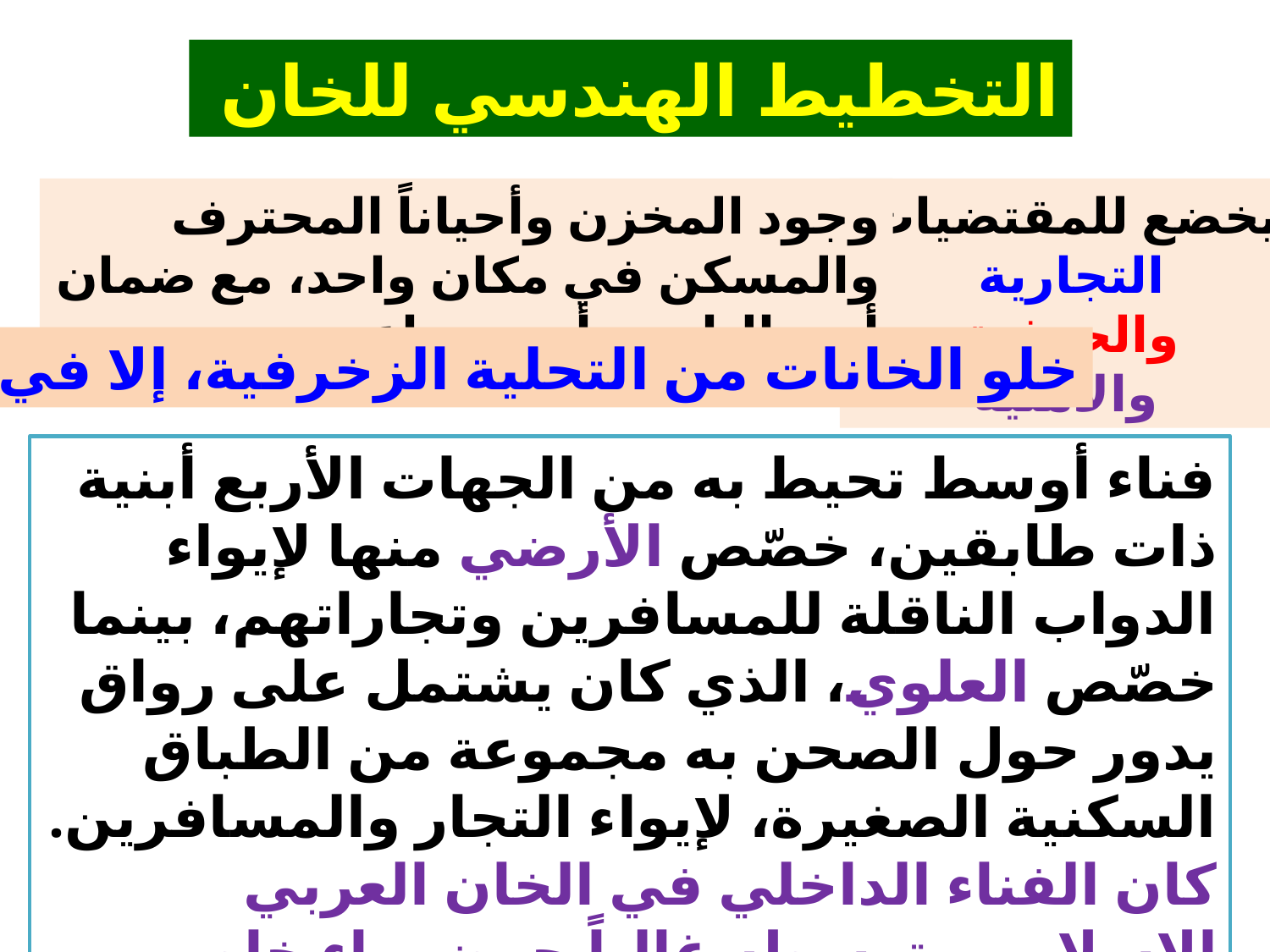

التخطيط الهندسي للخان
وجود المخزن وأحياناً المحترف والمسكن في مكان واحد، مع ضمان أمن التاجر وأمن بضاعته
يخضع للمقتضيات
التجارية
والحرفية
والأمنية
خلو الخانات من التحلية الزخرفية، إلا في النادر
فناء أوسط تحيط به من الجهات الأربع أبنية ذات طابقين، خصّص الأرضي منها لإيواء الدواب الناقلة للمسافرين وتجاراتهم، بينما خصّص العلوي، الذي كان يشتمل على رواق يدور حول الصحن به مجموعة من الطباق السكنية الصغيرة، لإيواء التجار والمسافرين.
كان الفناء الداخلي في الخان العربي الإسلامي يتوسطه غالباً حوض ماء خاص بالدواب، وربما كانت في الخان بئر ماء